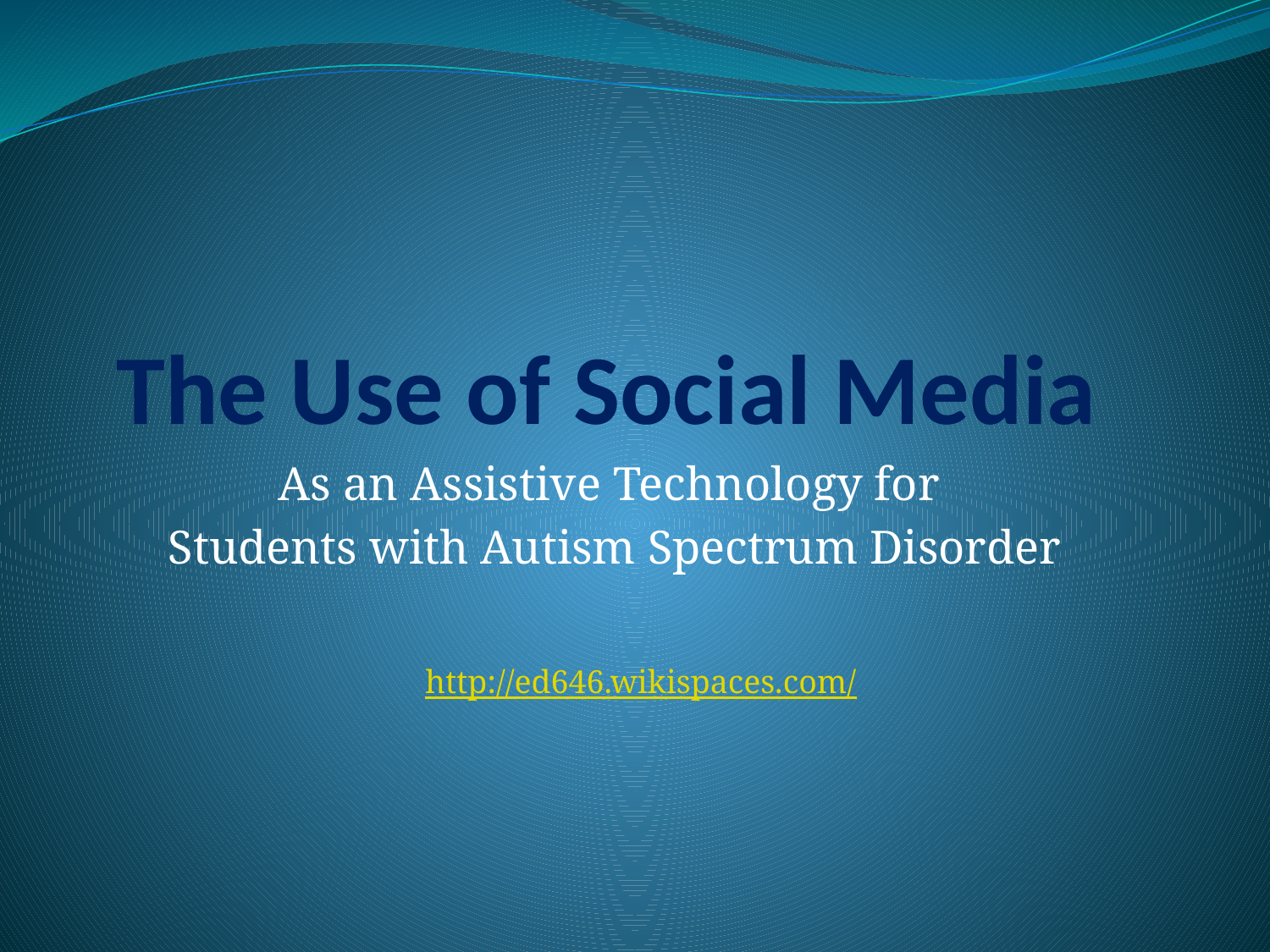

# The Use of Social Media
As an Assistive Technology for
Students with Autism Spectrum Disorder
http://ed646.wikispaces.com/